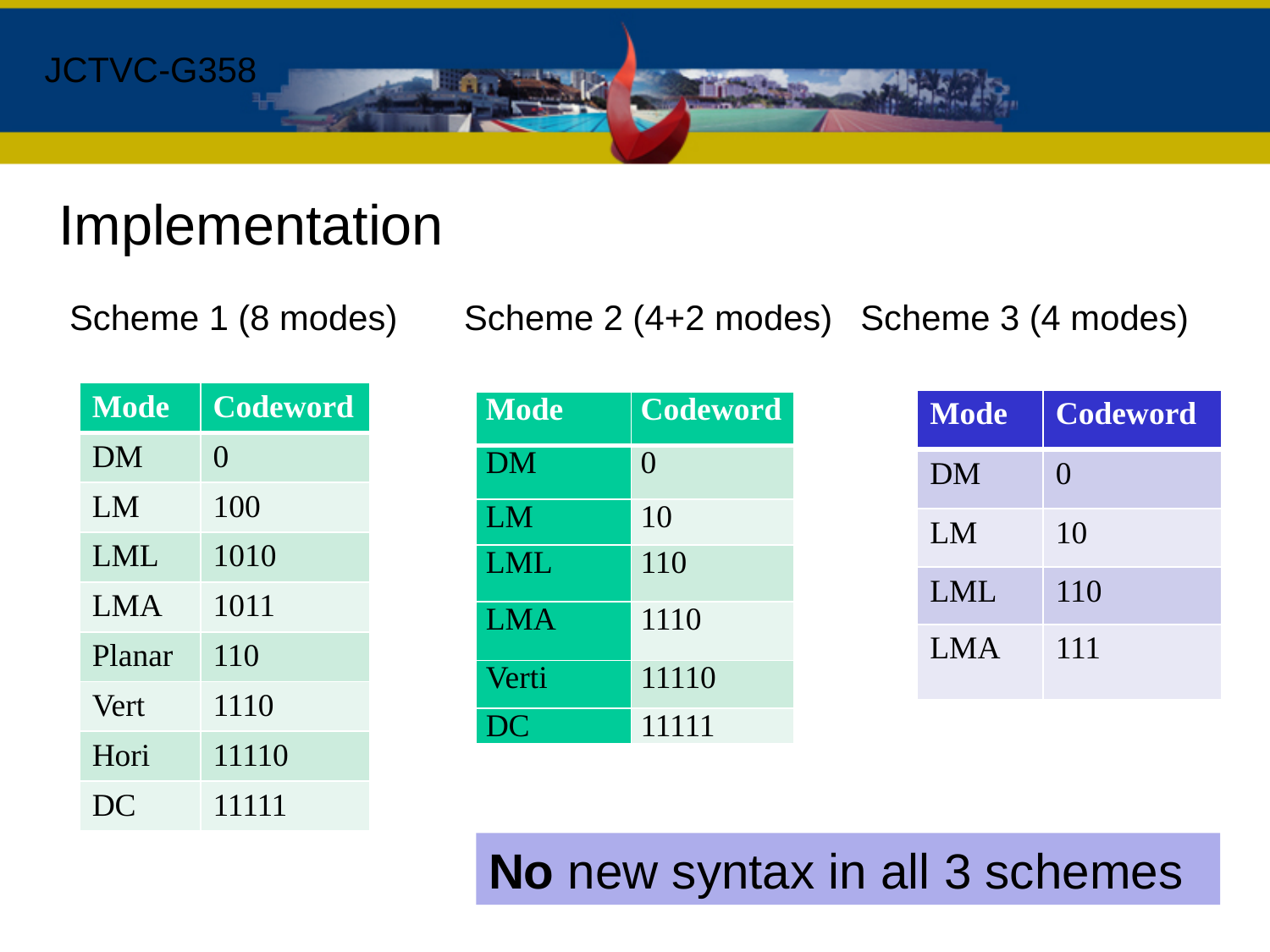

JCTVC-G358
Implementation
Scheme 1 (8 modes)

Scheme 3 (4 modes)

Scheme 2 (4+2 modes)

| Mode | Codeword |
| --- | --- |
| DM | 0 |
| LM | 100 |
| LML | 1010 |
| LMA | 1011 |
| Planar | 110 |
| Vert | 1110 |
| Hori | 11110 |
| DC | 11111 |
| Mode | Codeword |
| --- | --- |
| DM | 0 |
| LM | 10 |
| LML | 110 |
| LMA | 111 |
| Mode | Codeword |
| --- | --- |
| DM | 0 |
| LM | 10 |
| LML | 110 |
| LMA | 1110 |
| Verti | 11110 |
| DC | 11111 |
No new syntax in all 3 schemes